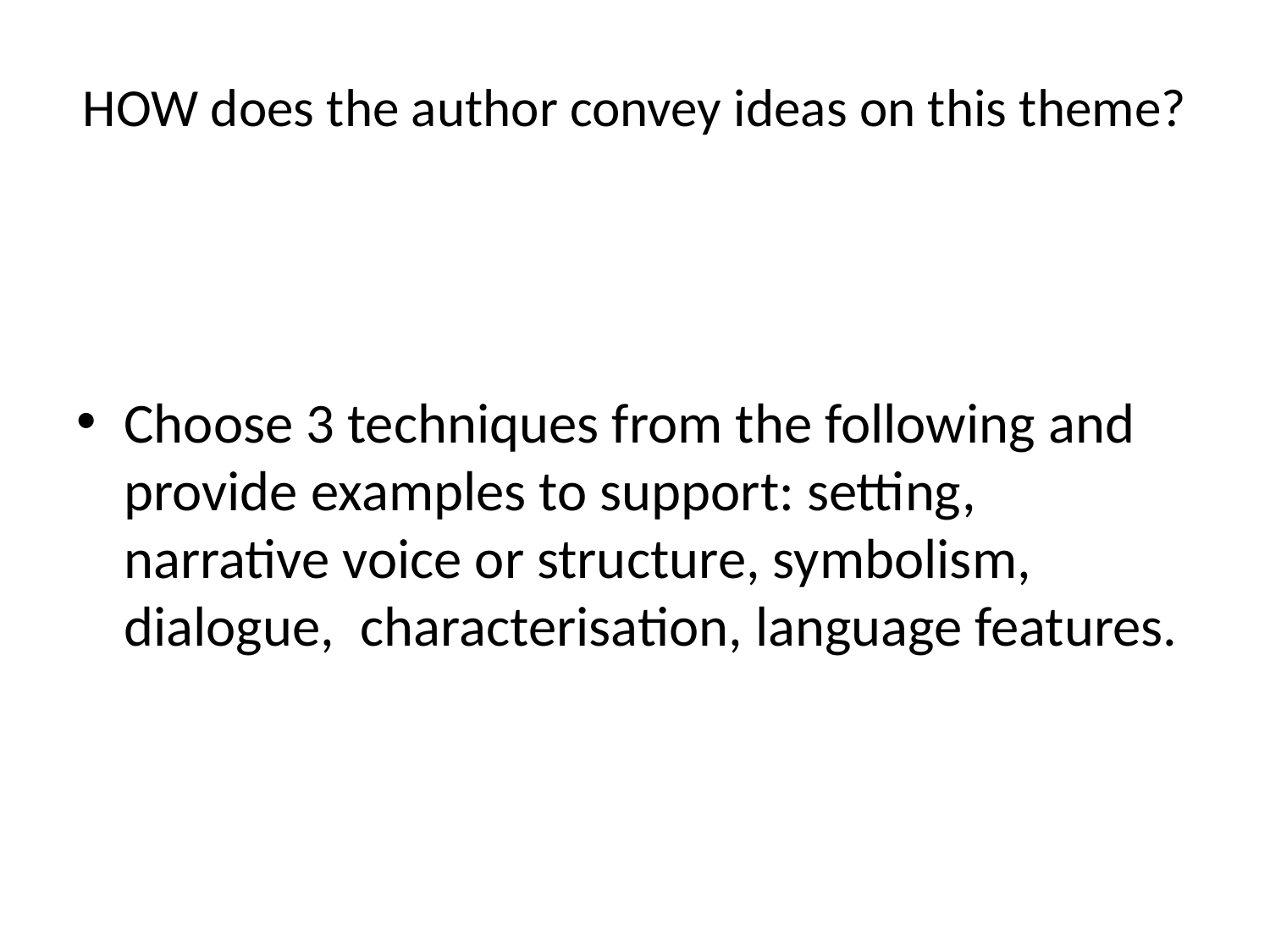

# HOW does the author convey ideas on this theme?

Choose 3 techniques from the following and provide examples to support: setting, narrative voice or structure, symbolism, dialogue,  characterisation, language features.